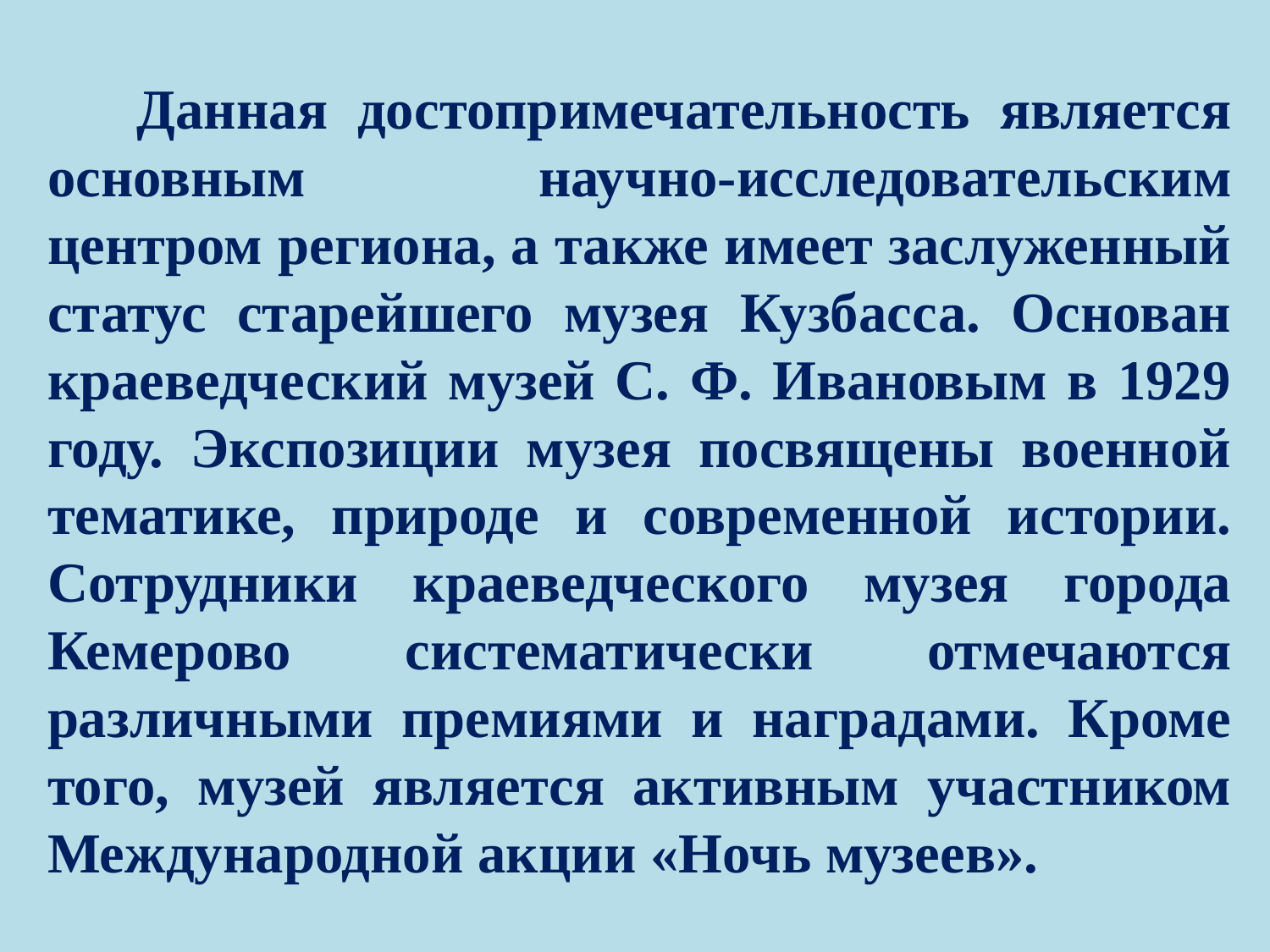

Данная достопримечательность является основным научно-исследовательским центром региона, а также имеет заслуженный статус старейшего музея Кузбасса. Основан краеведческий музей С. Ф. Ивановым в 1929 году. Экспозиции музея посвящены военной тематике, природе и современной истории. Сотрудники краеведческого музея города Кемерово систематически отмечаются различными премиями и наградами. Кроме того, музей является активным участником Международной акции «Ночь музеев».